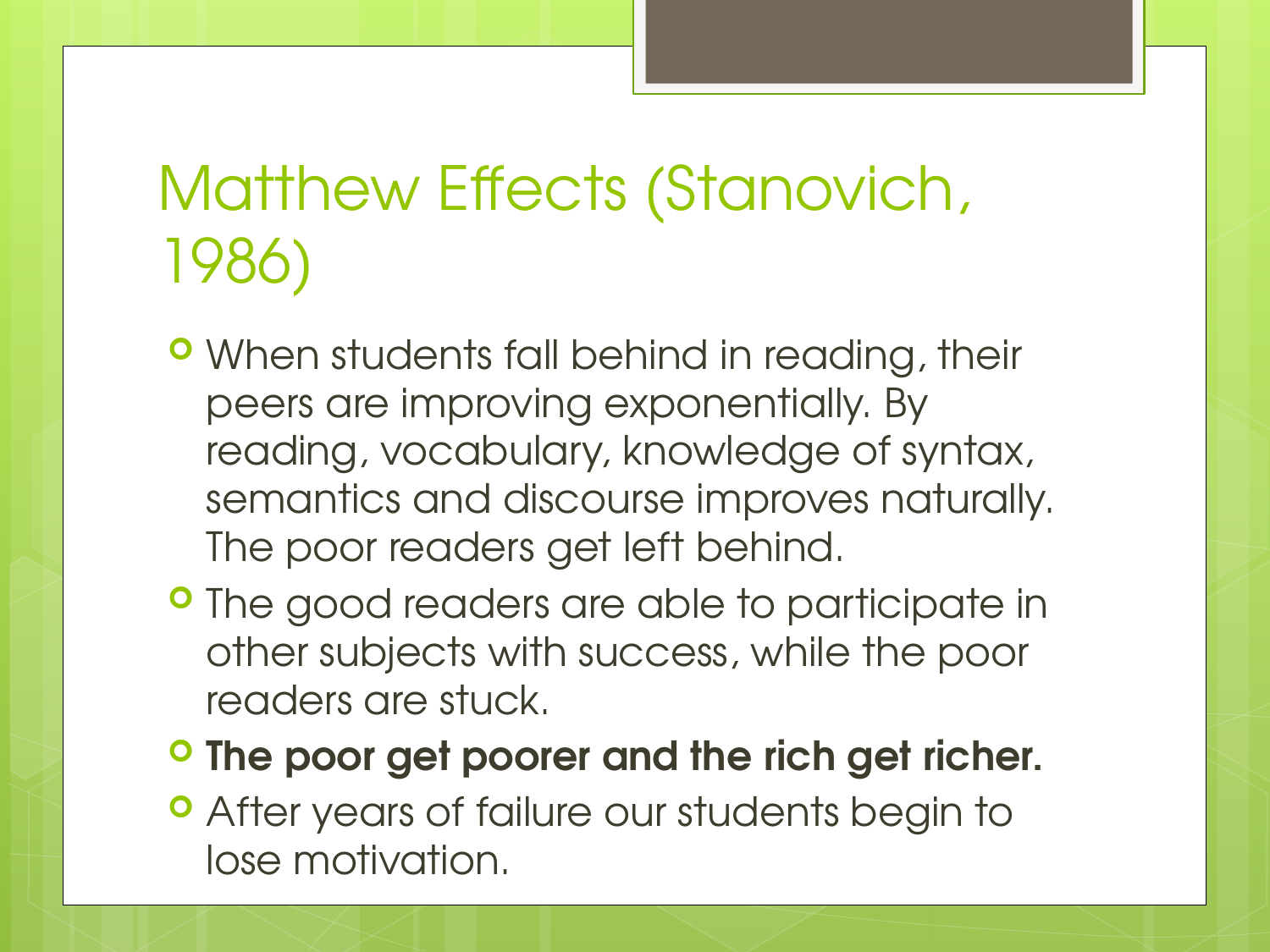

# Matthew Effects (Stanovich, 1986)
When students fall behind in reading, their peers are improving exponentially. By reading, vocabulary, knowledge of syntax, semantics and discourse improves naturally. The poor readers get left behind.
The good readers are able to participate in other subjects with success, while the poor readers are stuck.
The poor get poorer and the rich get richer.
After years of failure our students begin to lose motivation.